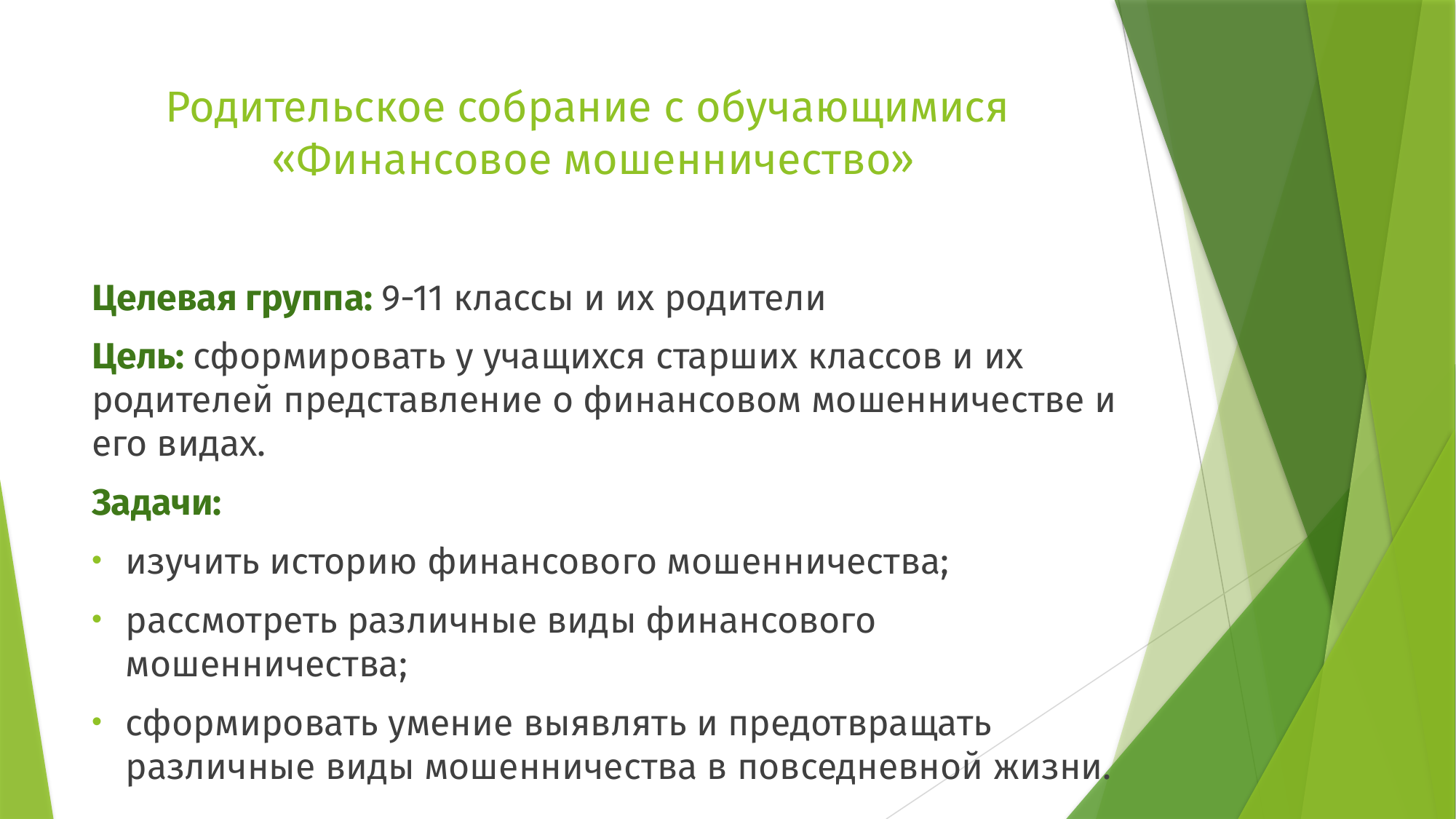

# Родительское собрание с обучающимися «Финансовое мошенничество»
Целевая группа: 9-11 классы и их родители
Цель: сформировать у учащихся старших классов и их родителей представление о финансовом мошенничестве и его видах.
Задачи:
изучить историю финансового мошенничества;
рассмотреть различные виды финансового мошенничества;
сформировать умение выявлять и предотвращать различные виды мошенничества в повседневной жизни.